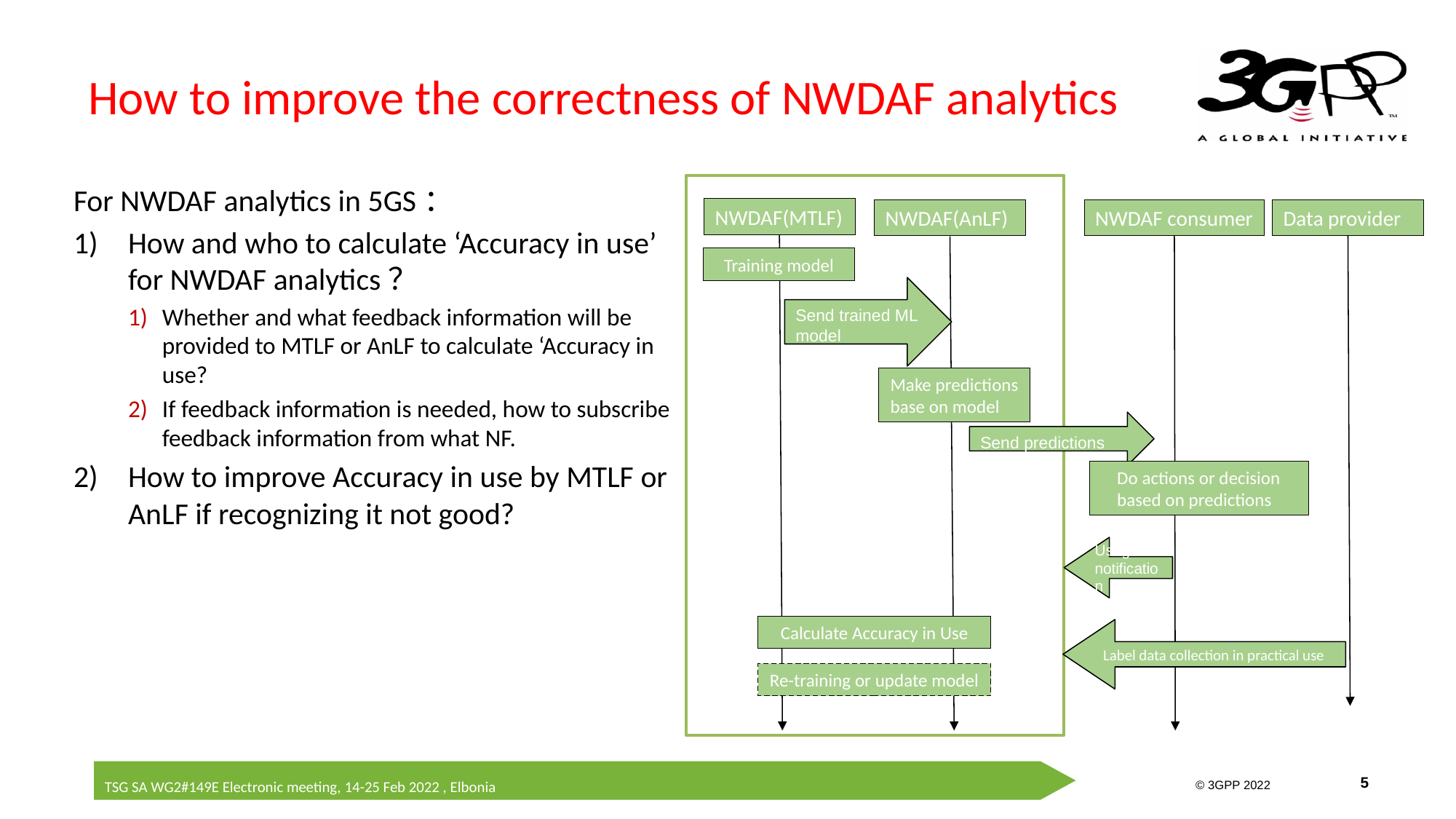

# How to improve the correctness of NWDAF analytics
For NWDAF analytics in 5GS：
How and who to calculate ‘Accuracy in use’ for NWDAF analytics？
Whether and what feedback information will be provided to MTLF or AnLF to calculate ‘Accuracy in use?
If feedback information is needed, how to subscribe feedback information from what NF.
How to improve Accuracy in use by MTLF or AnLF if recognizing it not good?

NWDAF(MTLF)
NWDAF(AnLF)
Training model
NWDAF consumer
Data provider
Send trained ML model
Make predictions base on model
Send predictions
Do actions or decision based on predictions
Usage notification
Calculate Accuracy in Use
Re-training or update model
Label data collection in practical use